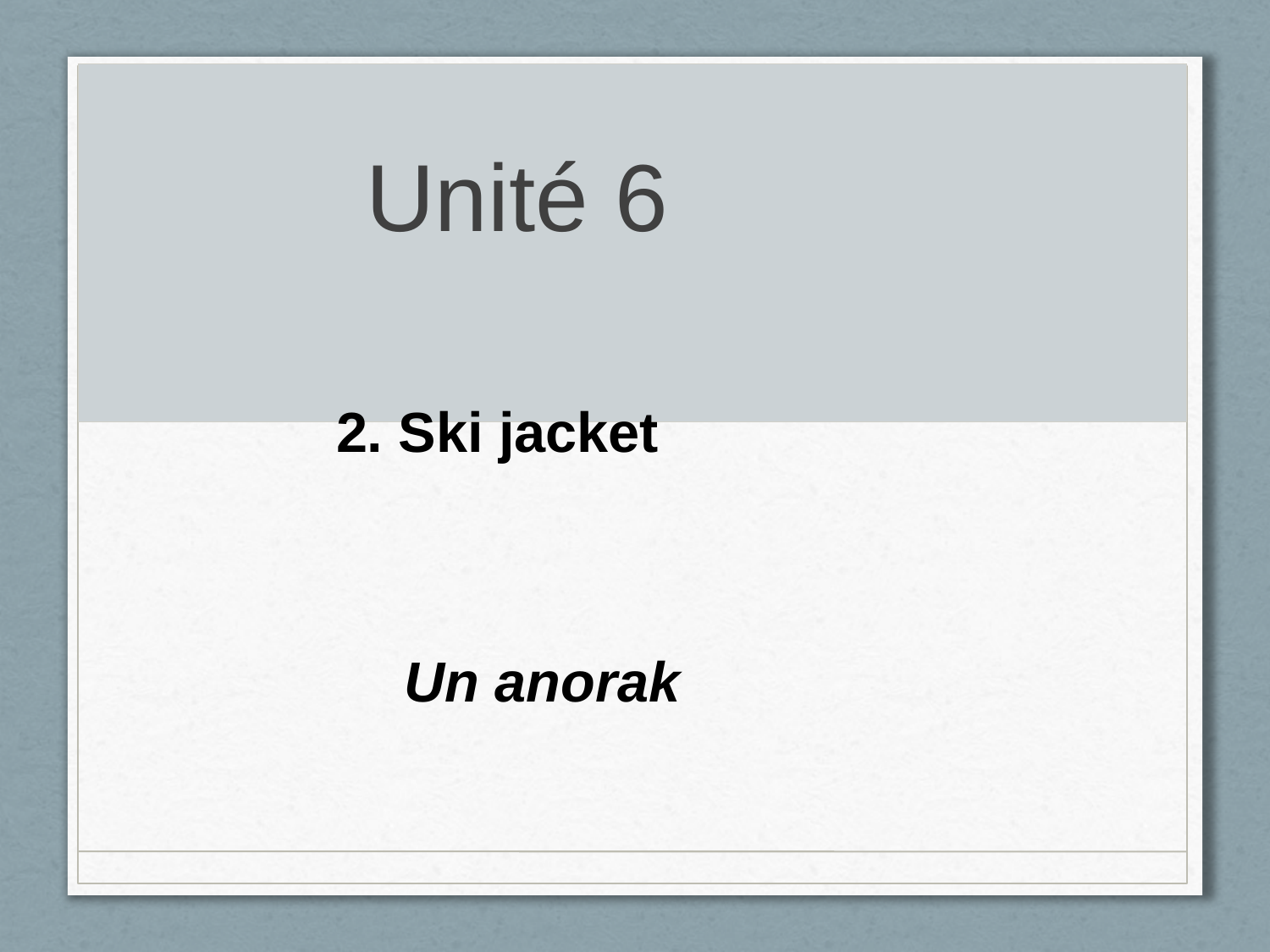

# Unité 6
2. Ski jacket

Un anorak